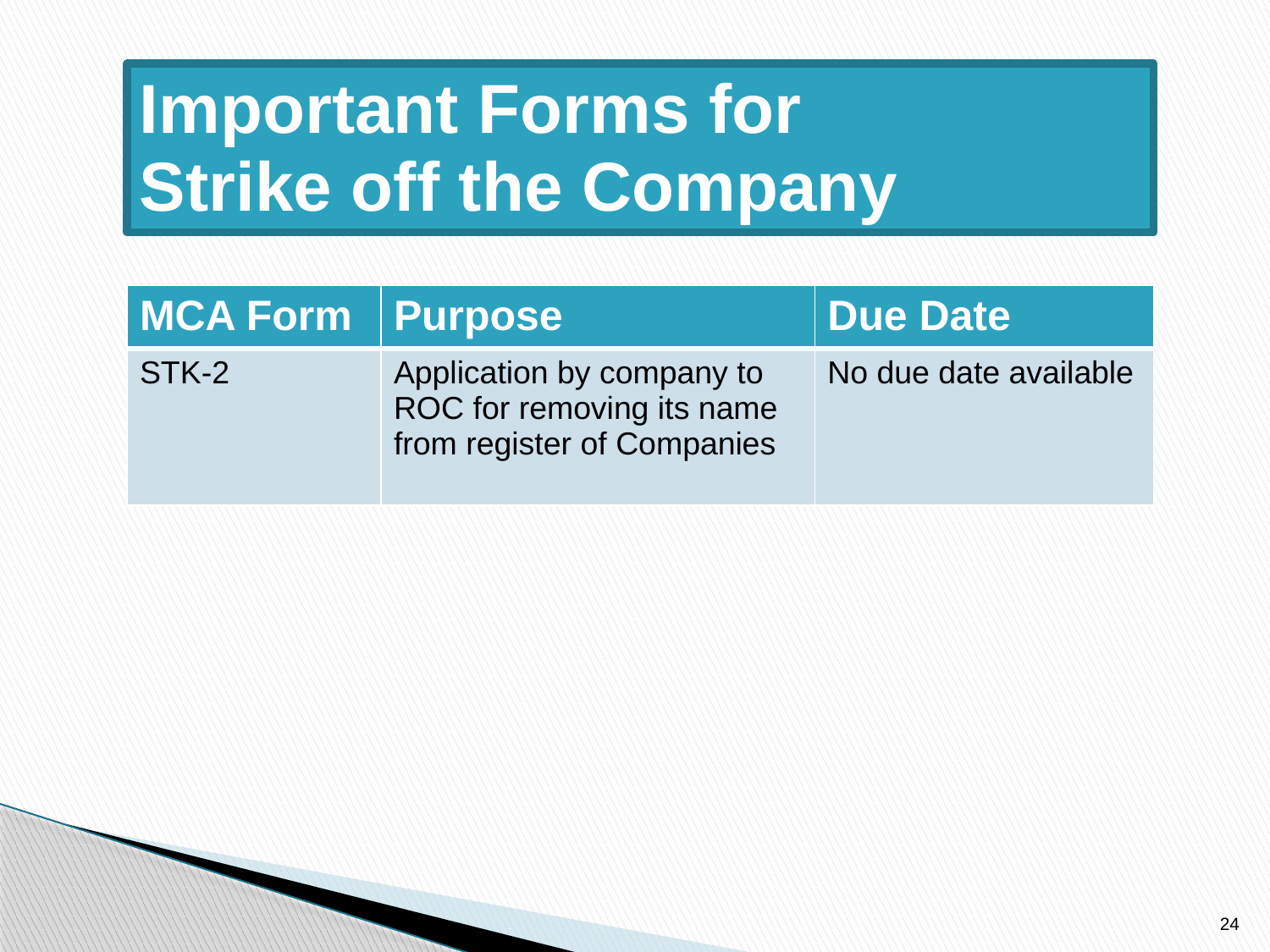

# Important Forms for Strike off the Company
| MCA Form | Purpose | Due Date |
| --- | --- | --- |
| STK-2 | Application by company to ROC for removing its name from register of Companies | No due date available |
24